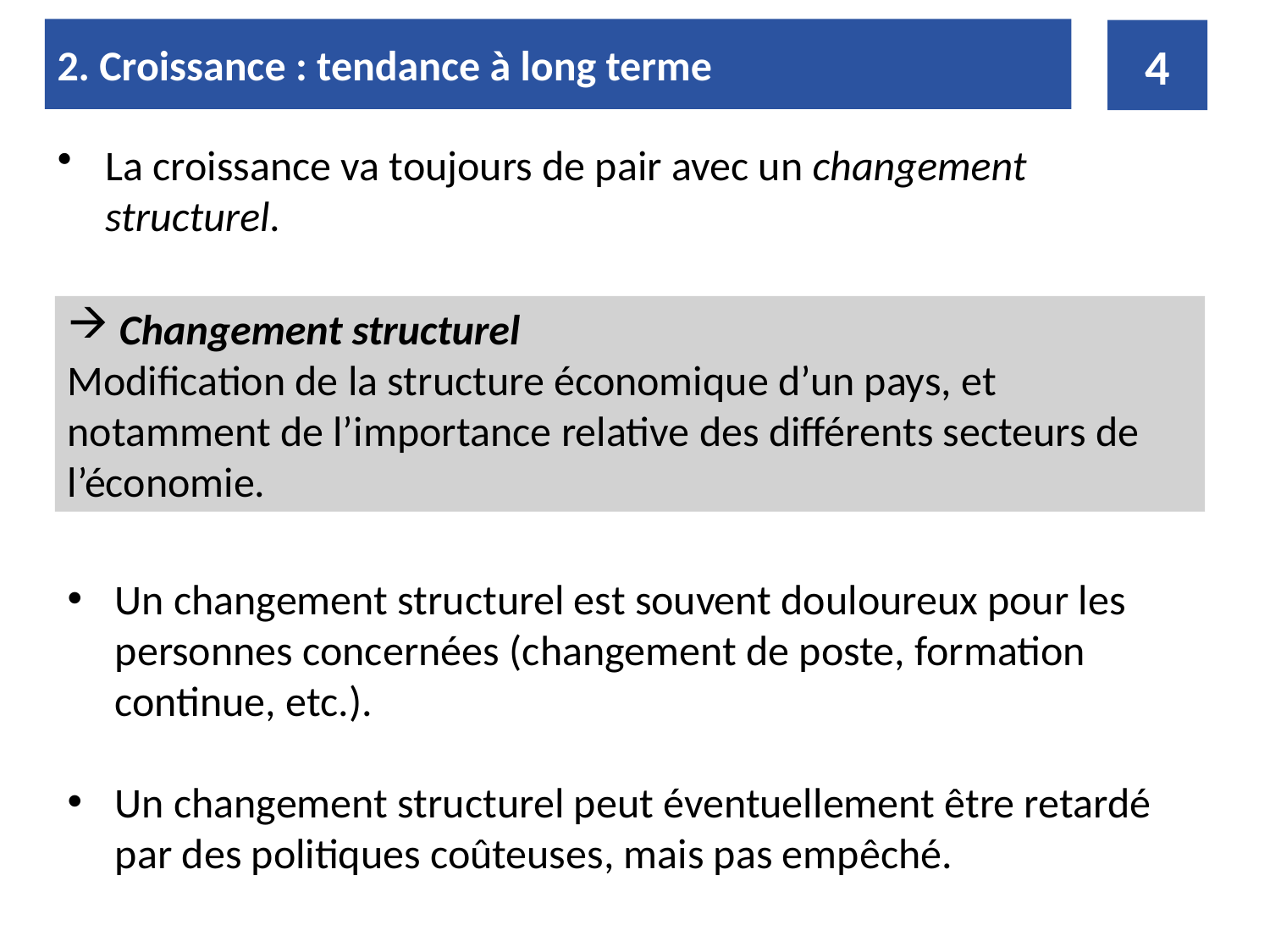

2. Croissance : tendance à long terme
4
La croissance va toujours de pair avec un changement structurel.

 Changement structurel
Modification de la structure économique d’un pays, et notamment de l’importance relative des différents secteurs de l’économie.
Un changement structurel est souvent douloureux pour les personnes concernées (changement de poste, formation continue, etc.).

Un changement structurel peut éventuellement être retardé par des politiques coûteuses, mais pas empêché.